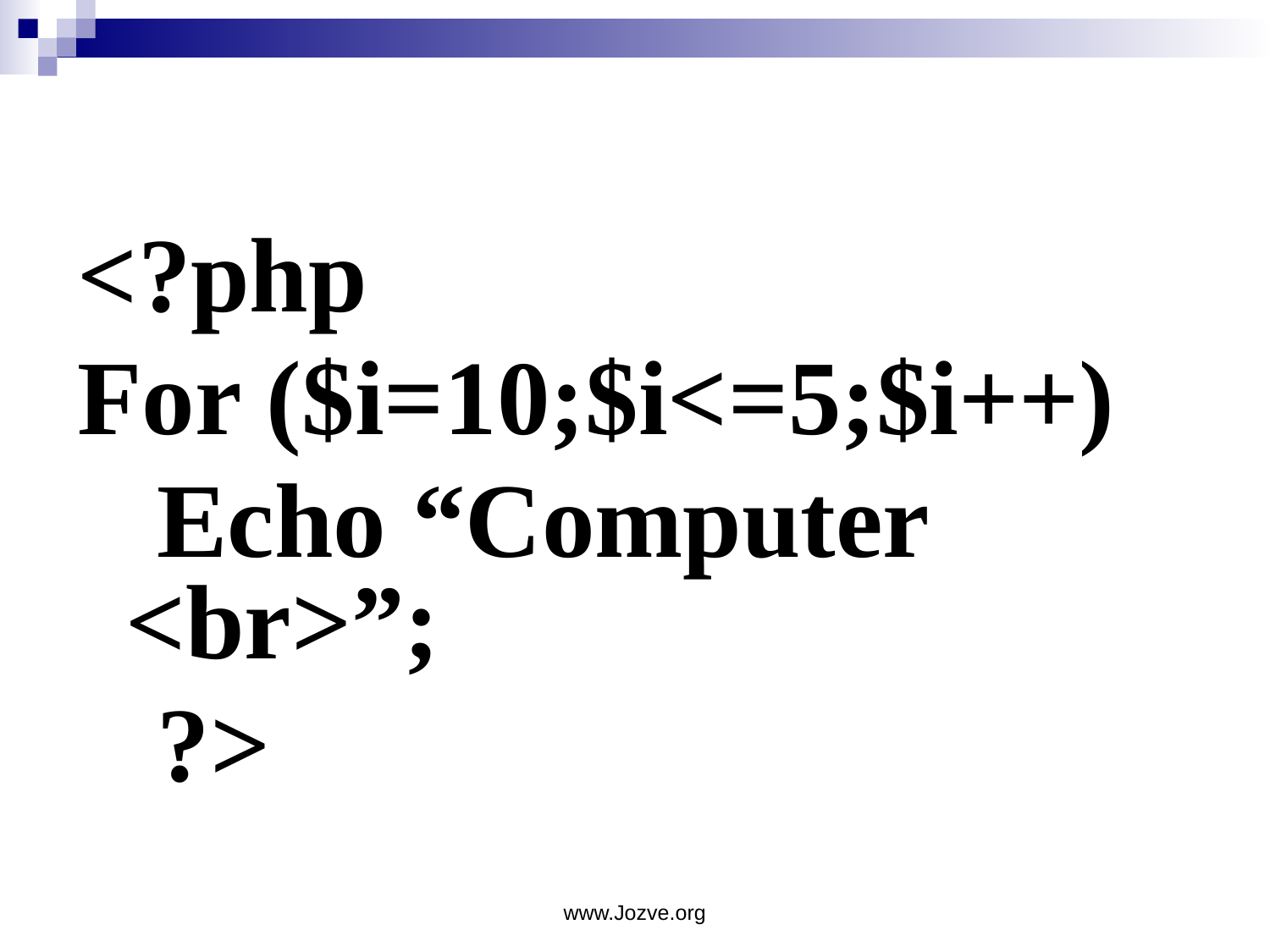

<?php
For ($i=10;$i<=5;$i++)
   Echo “Computer <br>”;
   ?>

www.Jozve.org